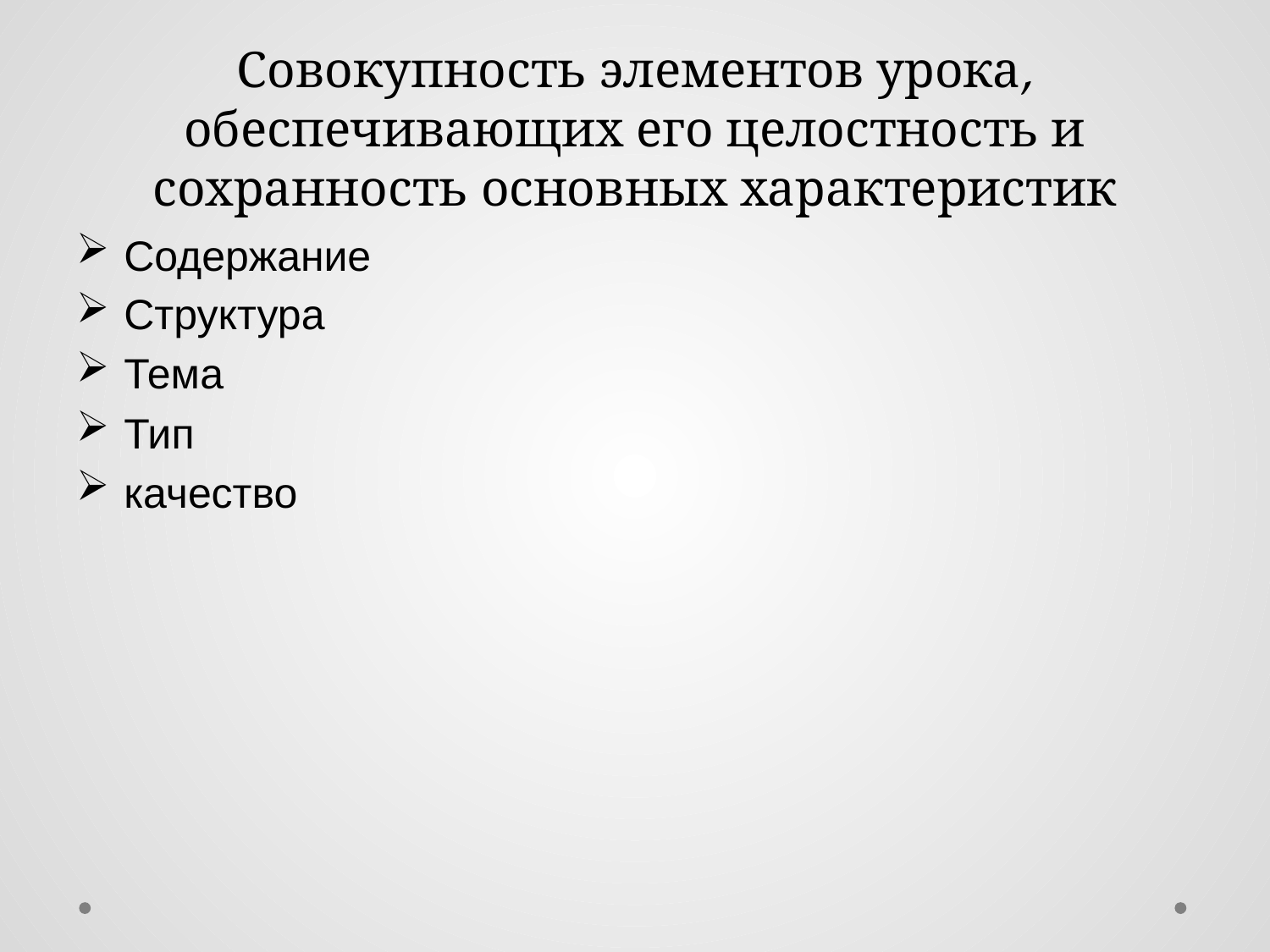

# Совокупность элементов урока, обеспечивающих его целостность и сохранность основных характеристик
Содержание
Структура
Тема
Тип
качество